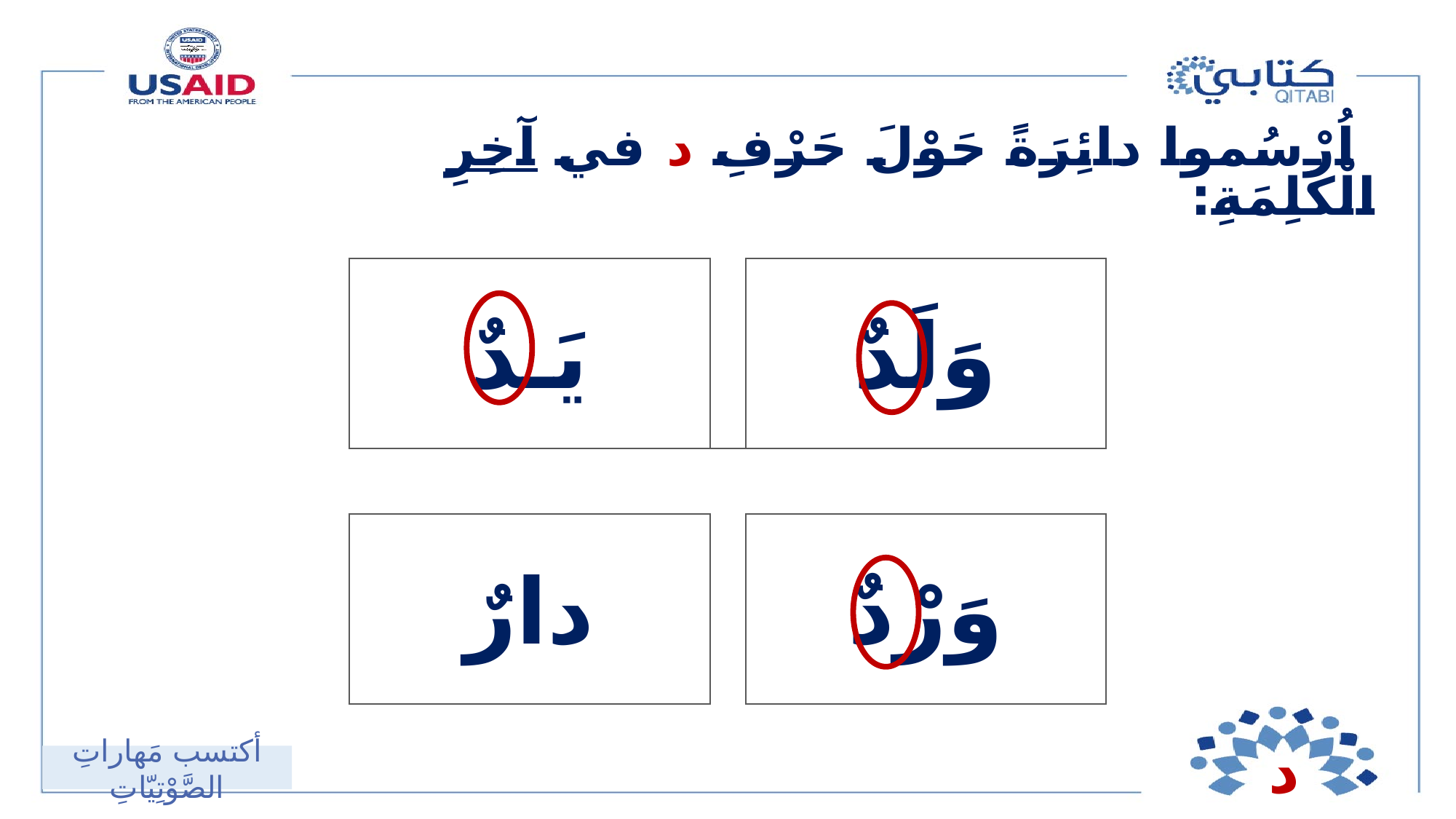

اُرْسُموا دائِرَةً حَوْلَ حَرْفِ د في آخِرِ الْكَلِمَةِ:
| يَـدٌ |  | وَلَدٌ |
| --- | --- | --- |
|  |  |  |
| دارٌ |  | وَرْدٌ |

د
أكتسب مَهاراتِ الصَّوْتِيّاتِ